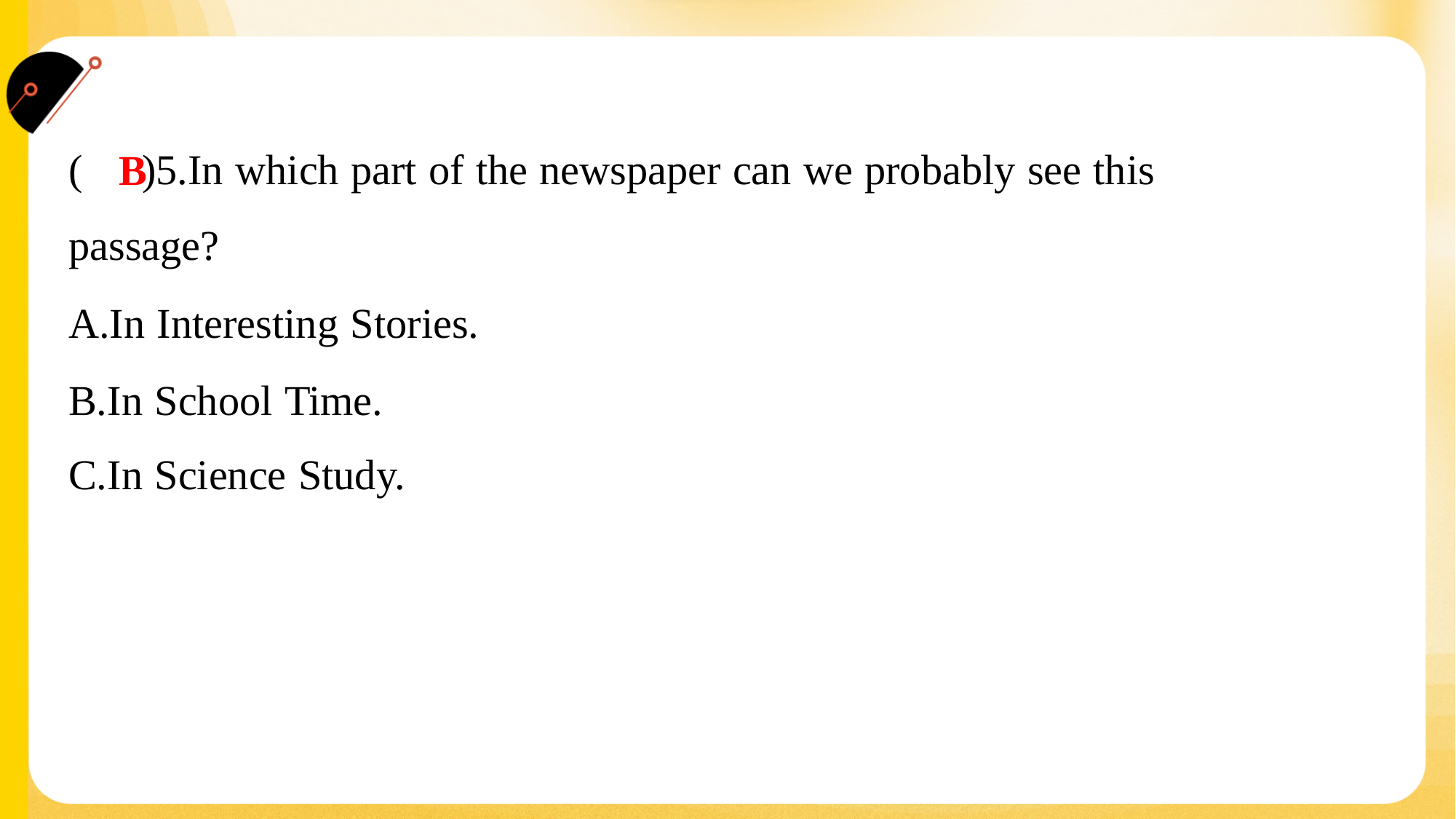

(     )5.In which part of the newspaper can we probably see this
passage?
B
A.In Interesting Stories.
B.In School Time.
C.In Science Study.